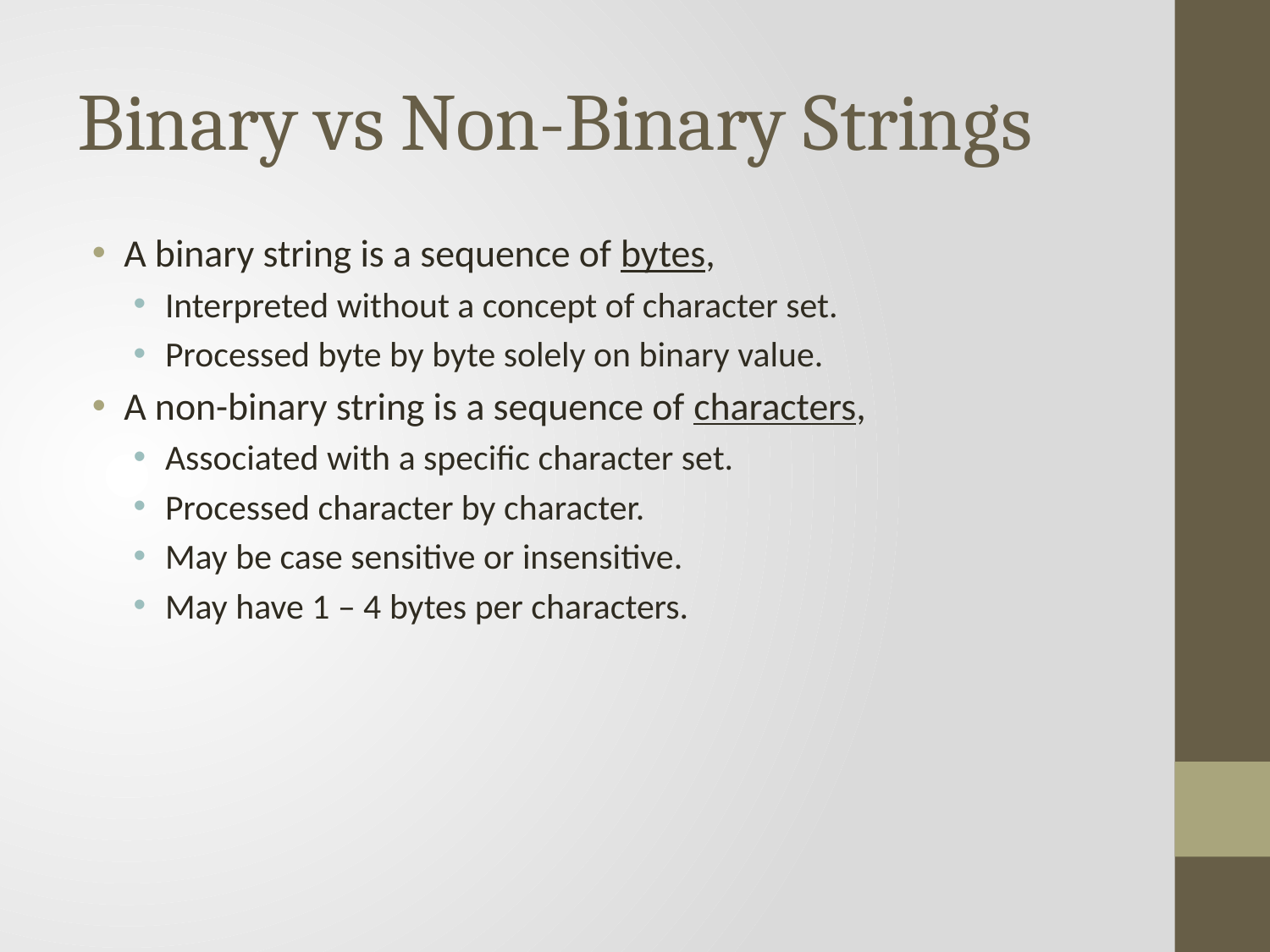

# Binary vs Non-Binary Strings
A binary string is a sequence of bytes,
Interpreted without a concept of character set.
Processed byte by byte solely on binary value.
A non-binary string is a sequence of characters,
Associated with a specific character set.
Processed character by character.
May be case sensitive or insensitive.
May have 1 – 4 bytes per characters.